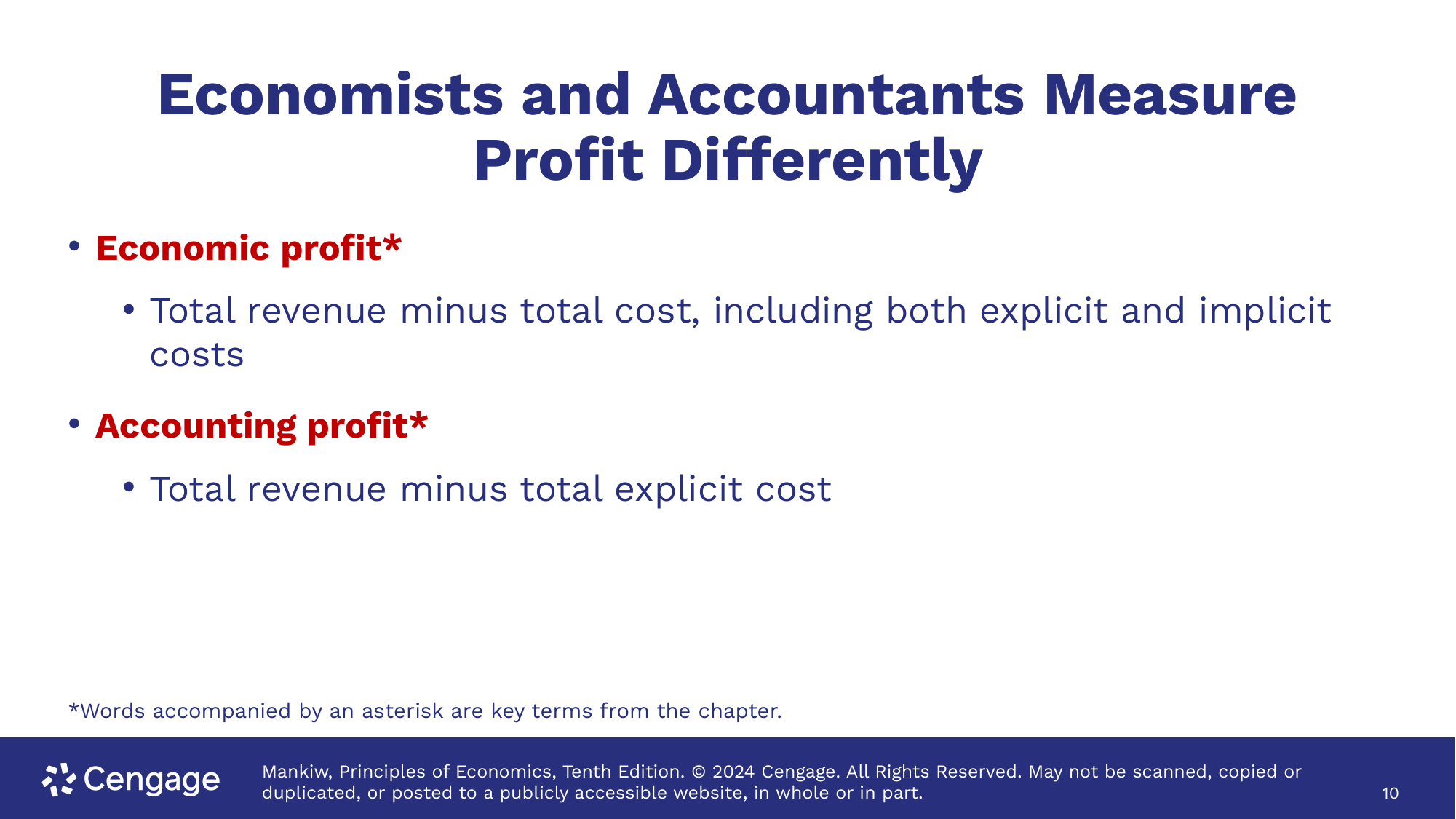

# Economists and Accountants Measure Profit Differently
Economic profit*
Total revenue minus total cost, including both explicit and implicit costs
Accounting profit*
Total revenue minus total explicit cost
*Words accompanied by an asterisk are key terms from the chapter.